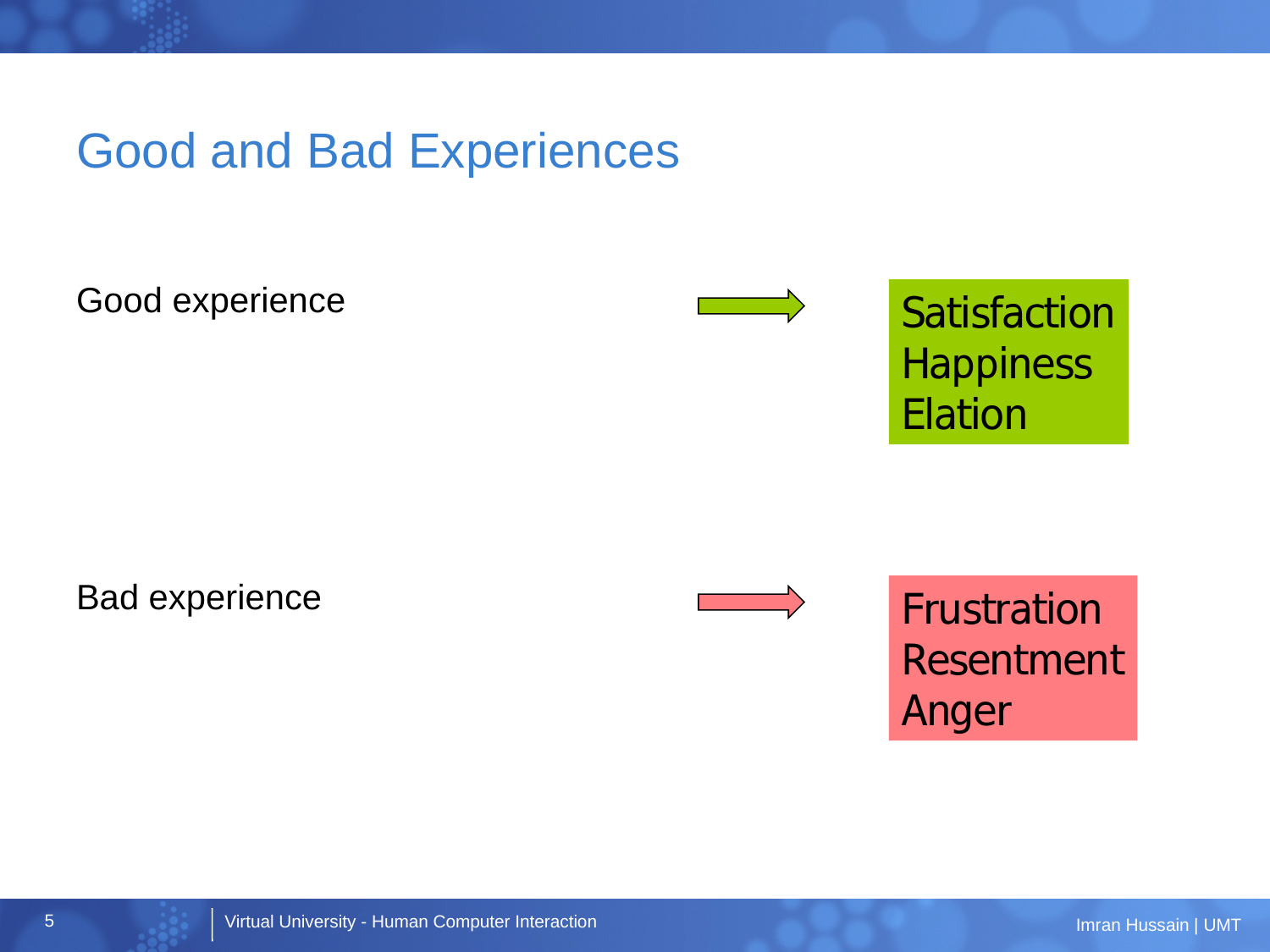

# Good and Bad Experiences

Good experience

Bad experience

Satisfaction
Happiness
Elation

Frustration
Resentment
Anger